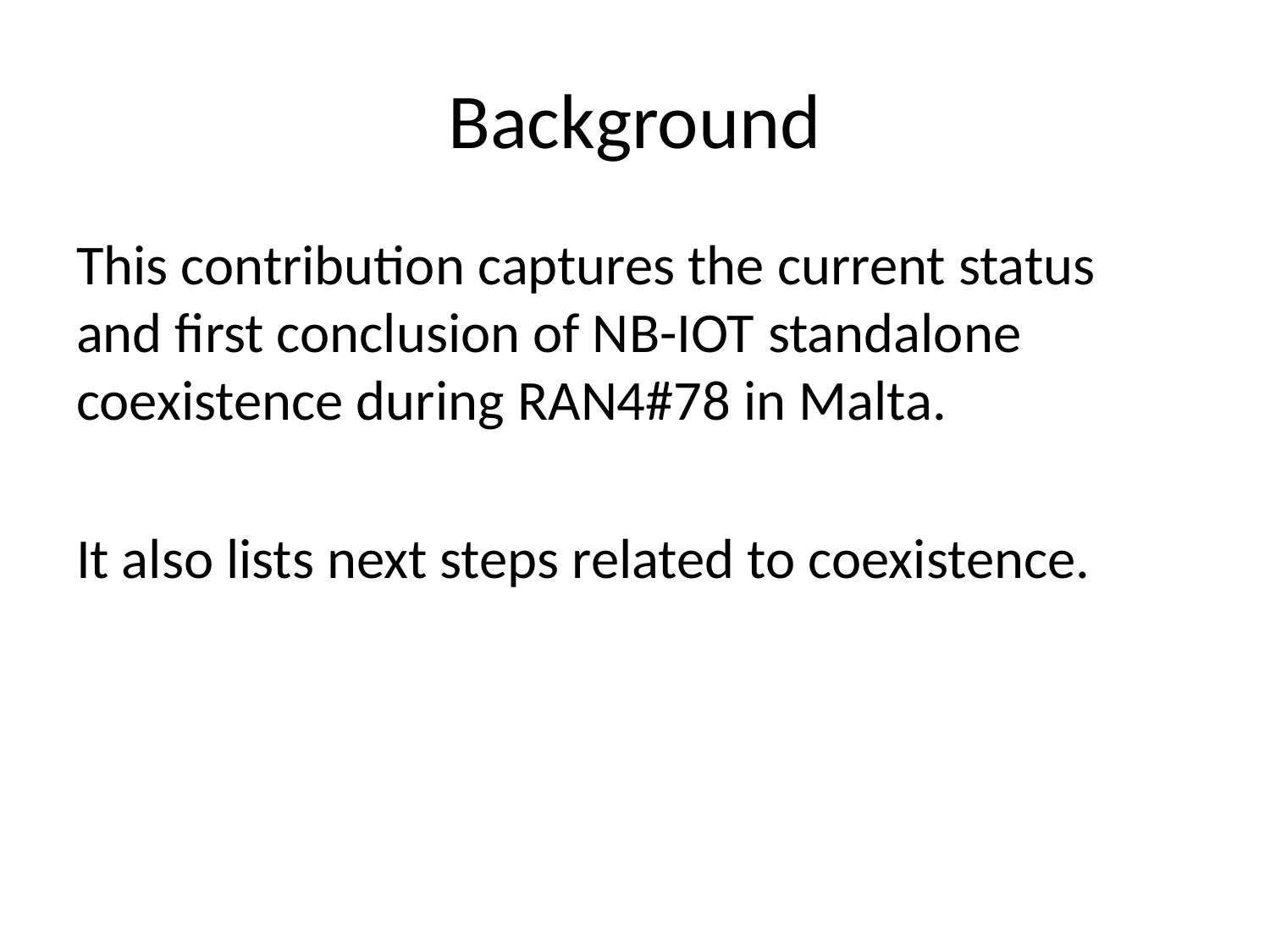

# Background
This contribution captures the current status and first conclusion of NB-IOT standalone coexistence during RAN4#78 in Malta.

It also lists next steps related to coexistence.